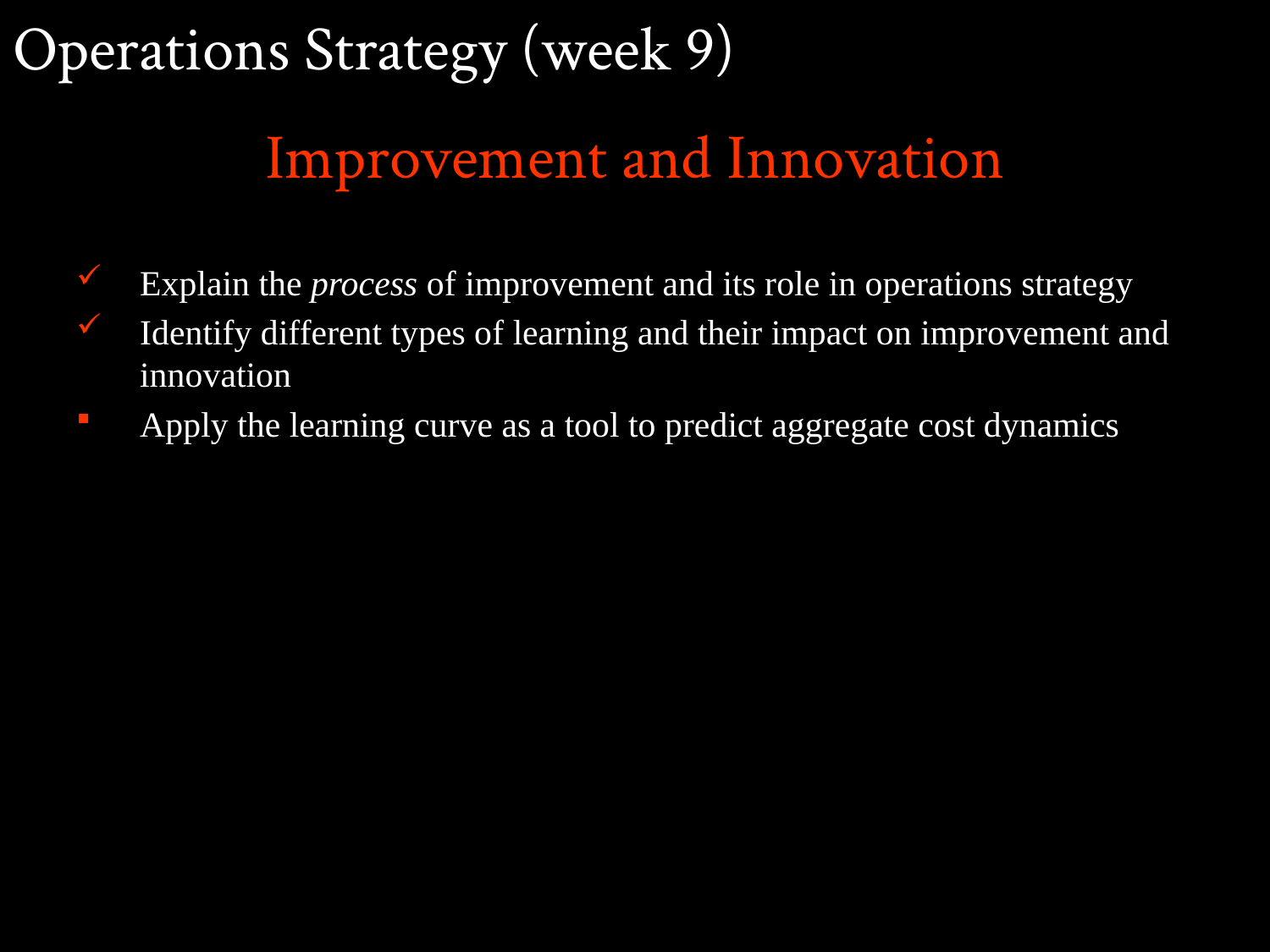

Operations Strategy (week 9)
Improvement and Innovation
Explain the process of improvement and its role in operations strategy
Identify different types of learning and their impact on improvement and innovation
Apply the learning curve as a tool to predict aggregate cost dynamics